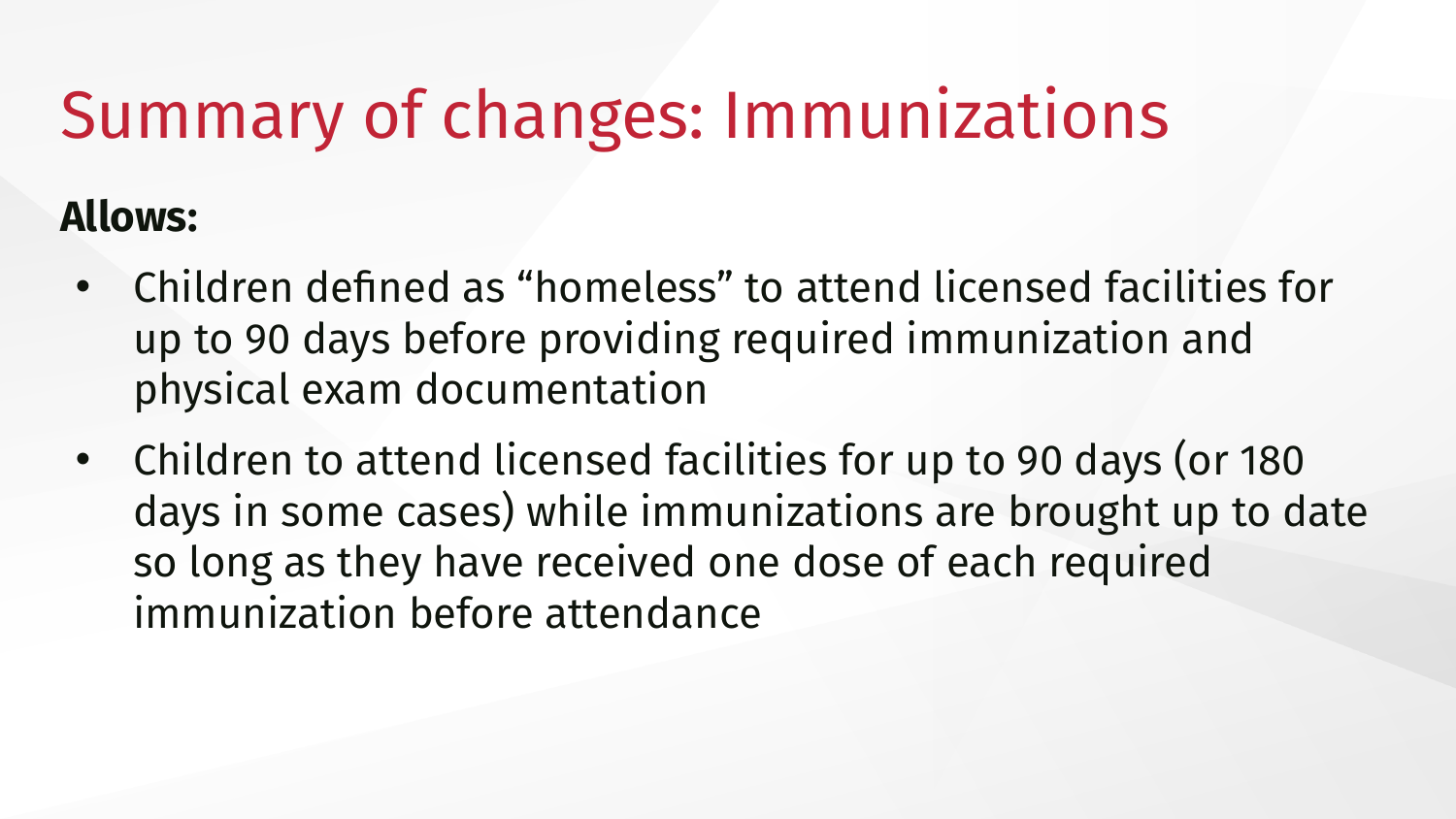

# Summary of changes: Immunizations
Allows:
Children defined as “homeless” to attend licensed facilities for up to 90 days before providing required immunization and physical exam documentation
Children to attend licensed facilities for up to 90 days (or 180 days in some cases) while immunizations are brought up to date so long as they have received one dose of each required immunization before attendance